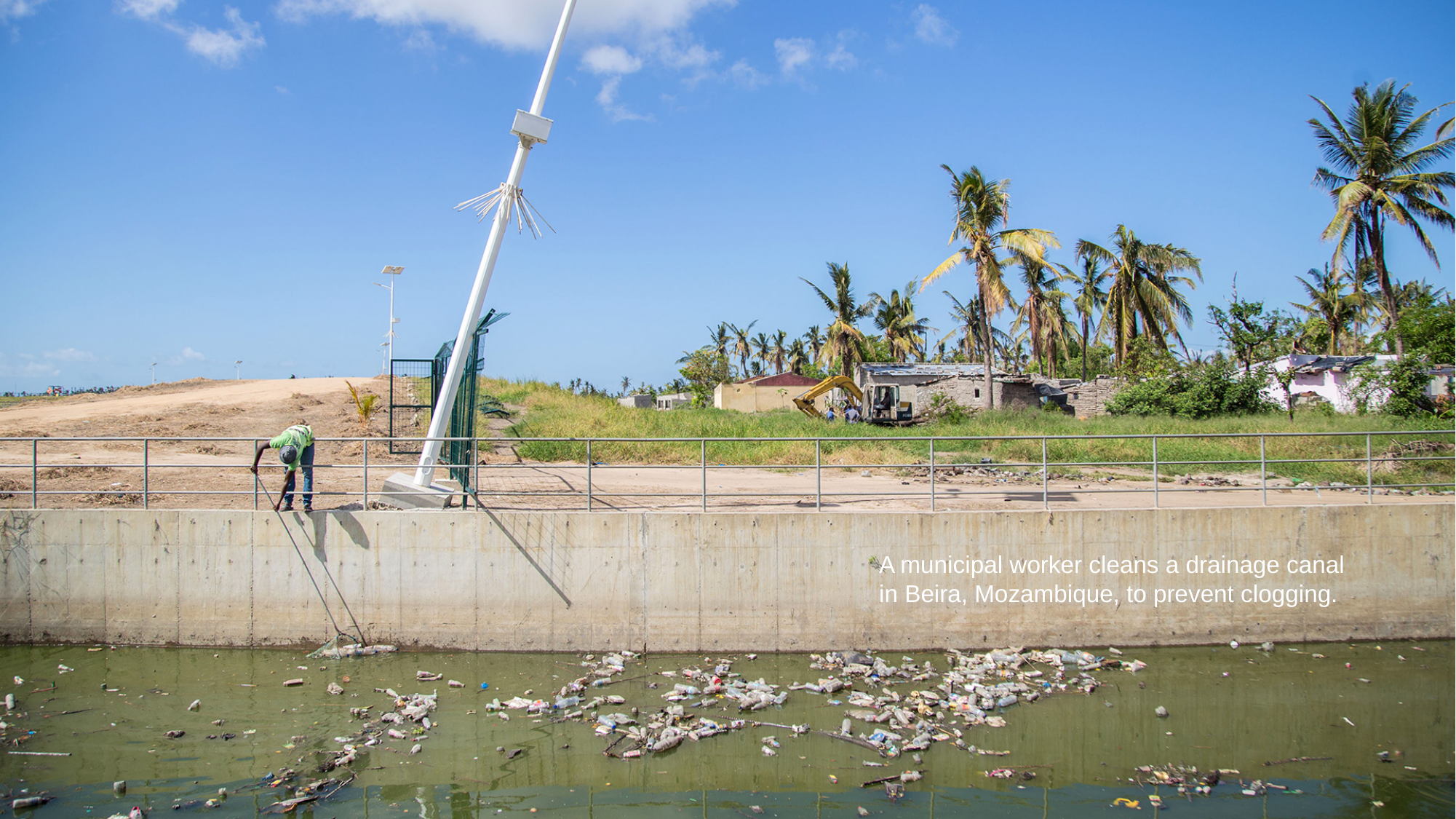

A municipal worker cleans a drainage canal in Beira, Mozambique, to prevent clogging.